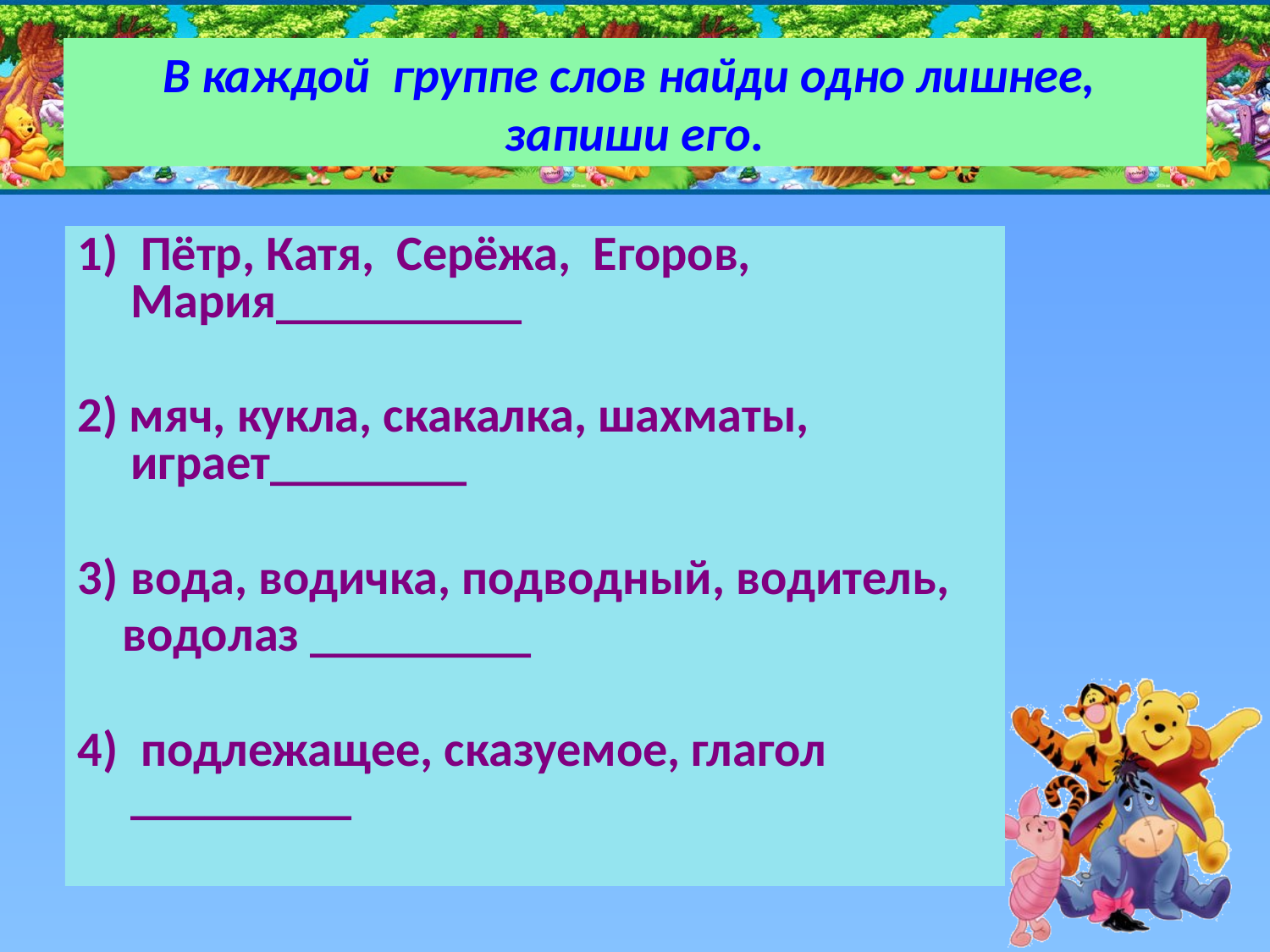

В каждой  группе слов найди одно лишнее,
запиши его.
1)  Пётр, Катя,  Серёжа,  Егоров,  Мария__________

2) мяч, кукла, скакалка, шахматы, играет________

вода, водичка, подводный, водитель,
    водолаз _________

4)  подлежащее, сказуемое, глагол _________